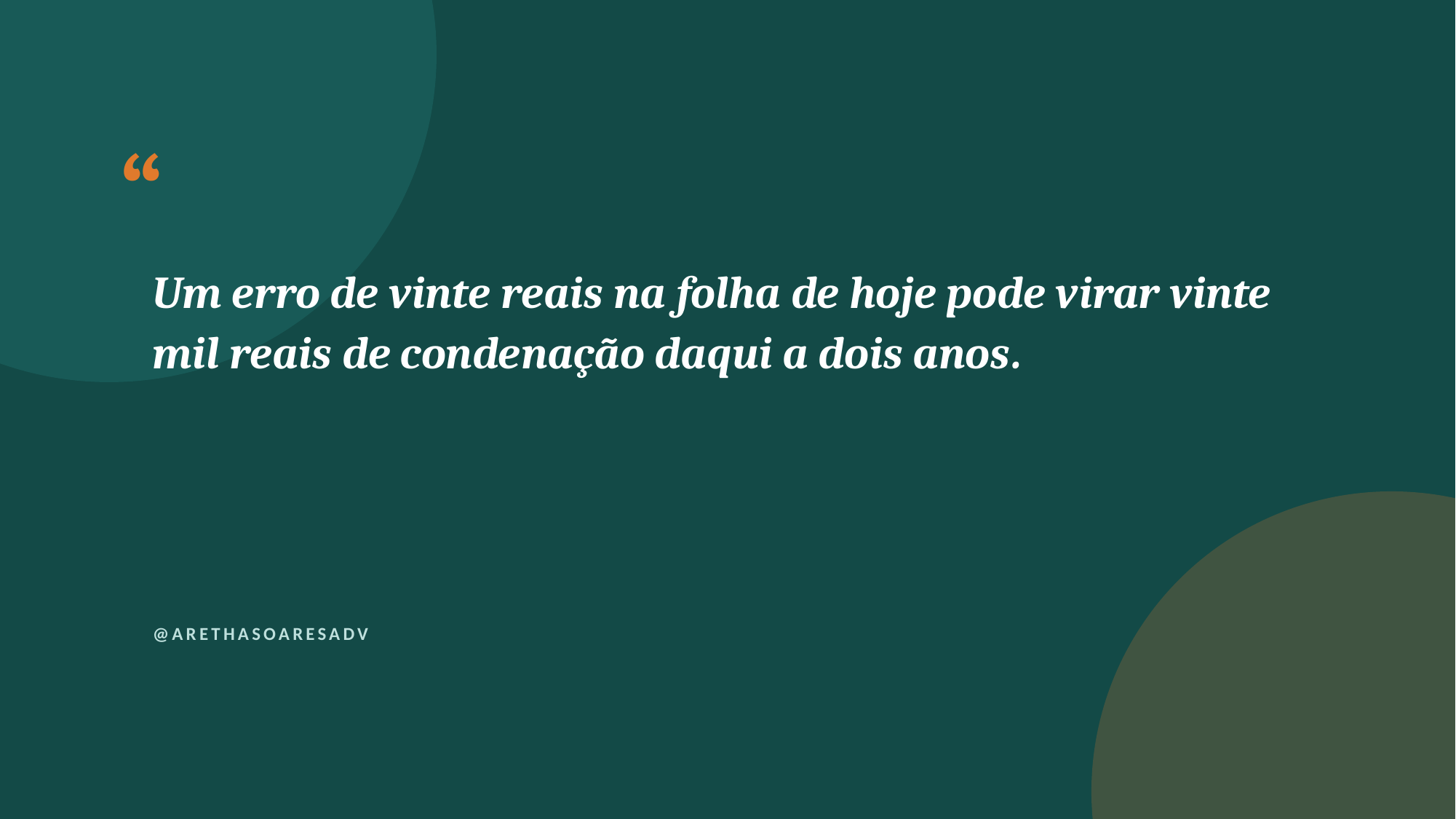

“
Um erro de vinte reais na folha de hoje pode virar vinte mil reais de condenação daqui a dois anos.

@ARETHASOARESADV